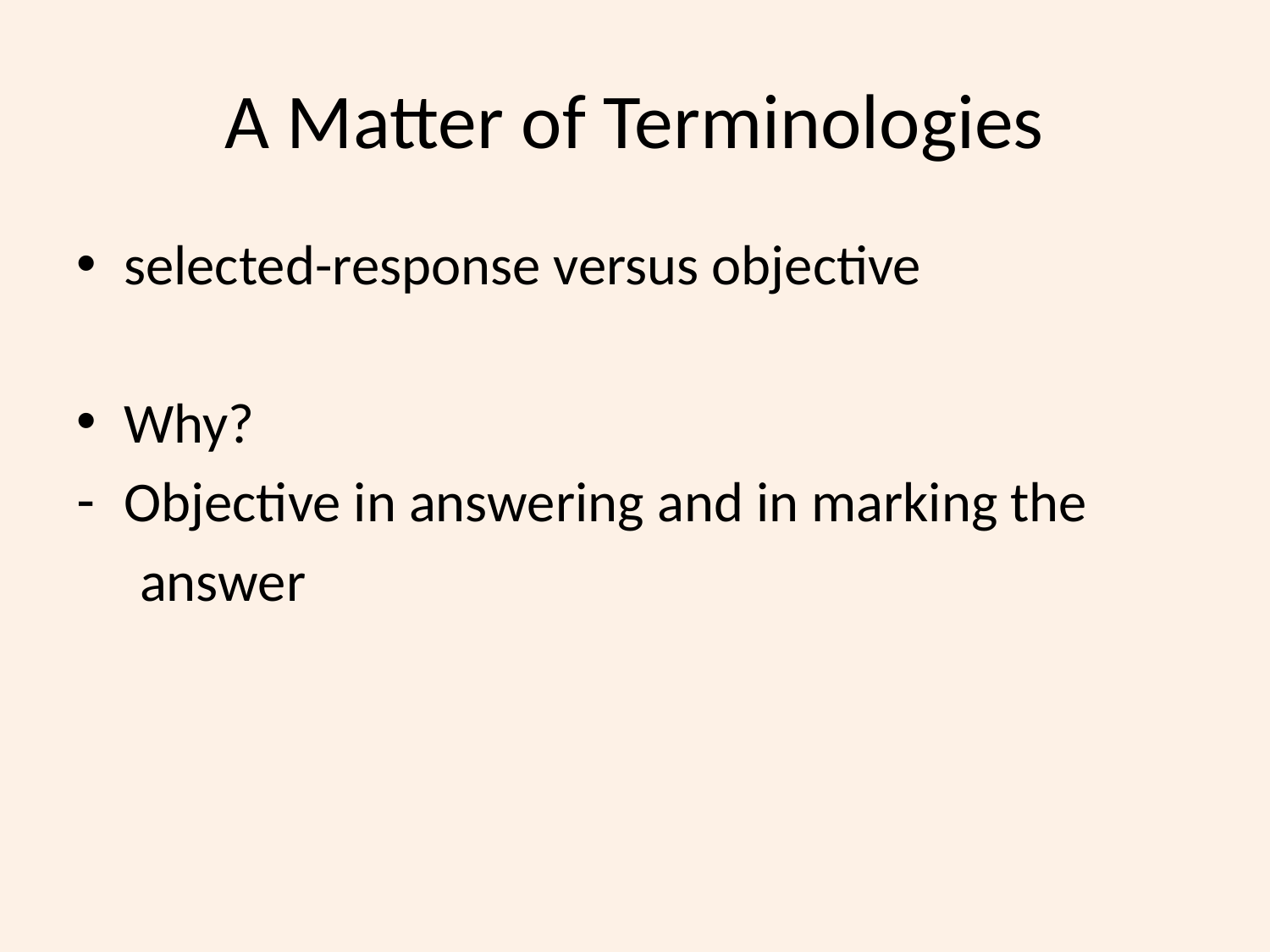

# A Matter of Terminologies
selected-response versus objective

Why?
Objective in answering and in marking the
     answer